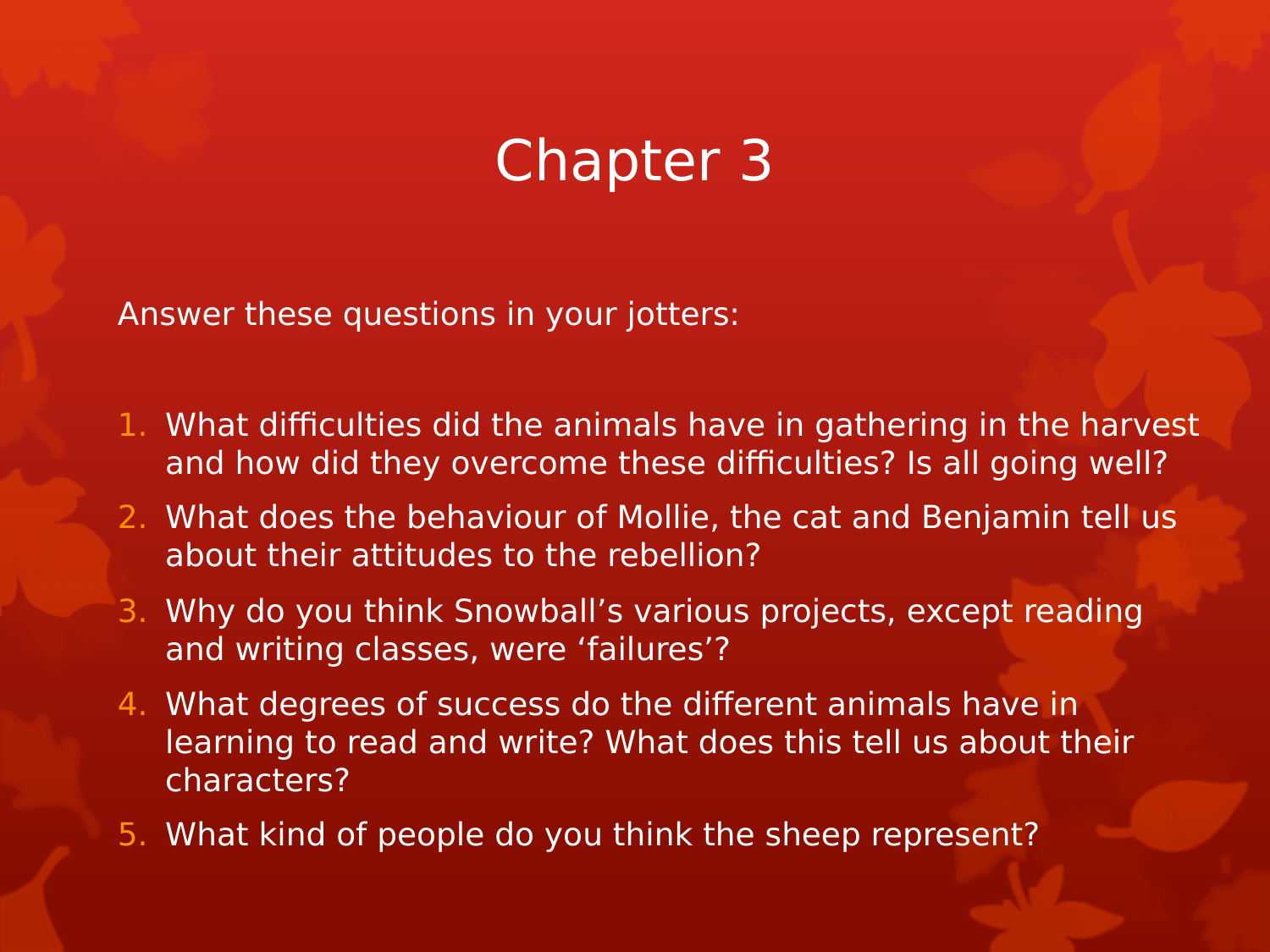

# Chapter 3
Answer these questions in your jotters:

What difficulties did the animals have in gathering in the harvest and how did they overcome these difficulties? Is all going well?
What does the behaviour of Mollie, the cat and Benjamin tell us about their attitudes to the rebellion?
Why do you think Snowball’s various projects, except reading and writing classes, were ‘failures’?
What degrees of success do the different animals have in learning to read and write? What does this tell us about their characters?
What kind of people do you think the sheep represent?